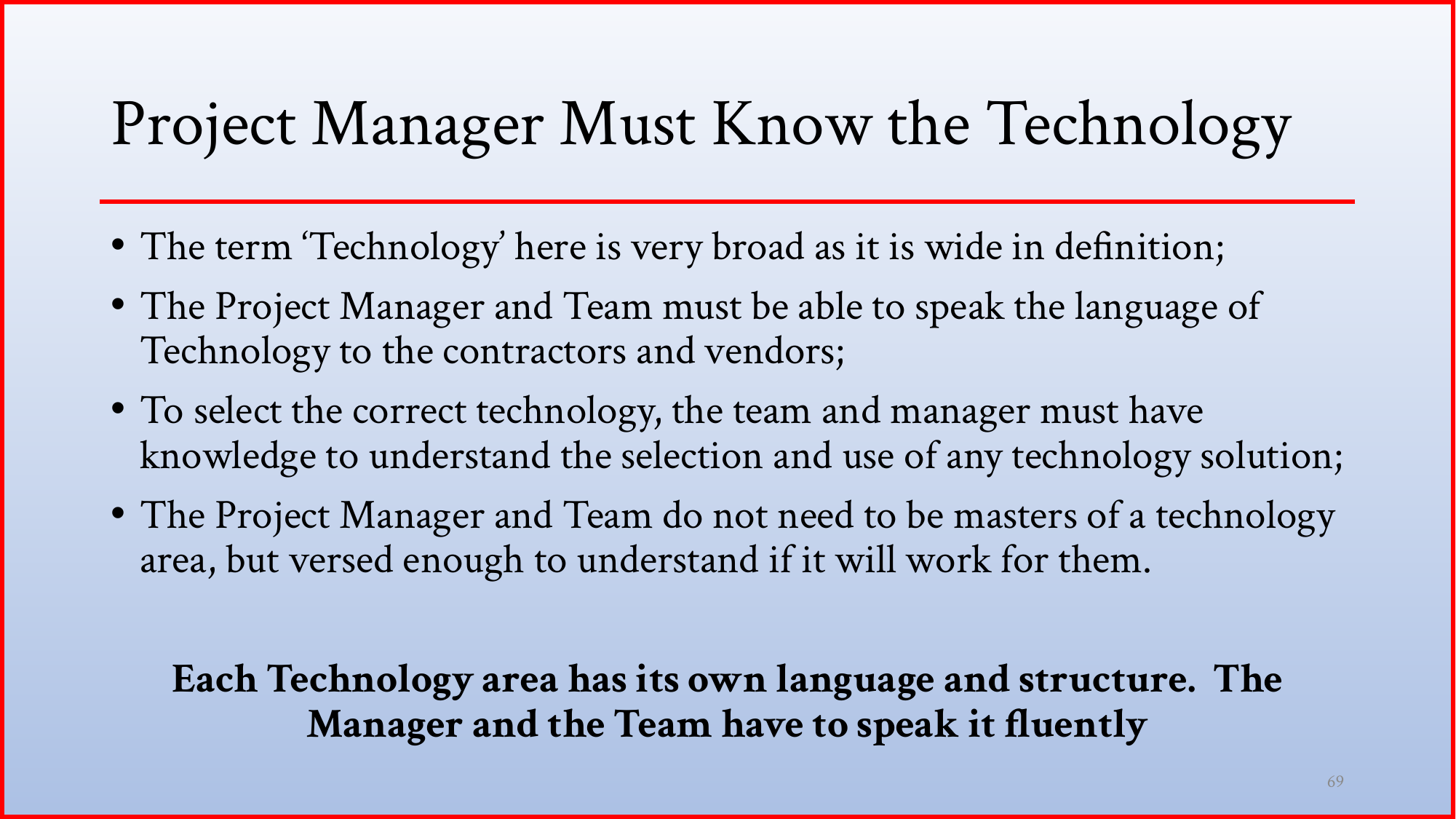

# Project Manager Must Know the Technology
The term ‘Technology’ here is very broad as it is wide in definition;
The Project Manager and Team must be able to speak the language of Technology to the contractors and vendors;
To select the correct technology, the team and manager must have knowledge to understand the selection and use of any technology solution;
The Project Manager and Team do not need to be masters of a technology area, but versed enough to understand if it will work for them.

Each Technology area has its own language and structure.  The Manager and the Team have to speak it fluently
69